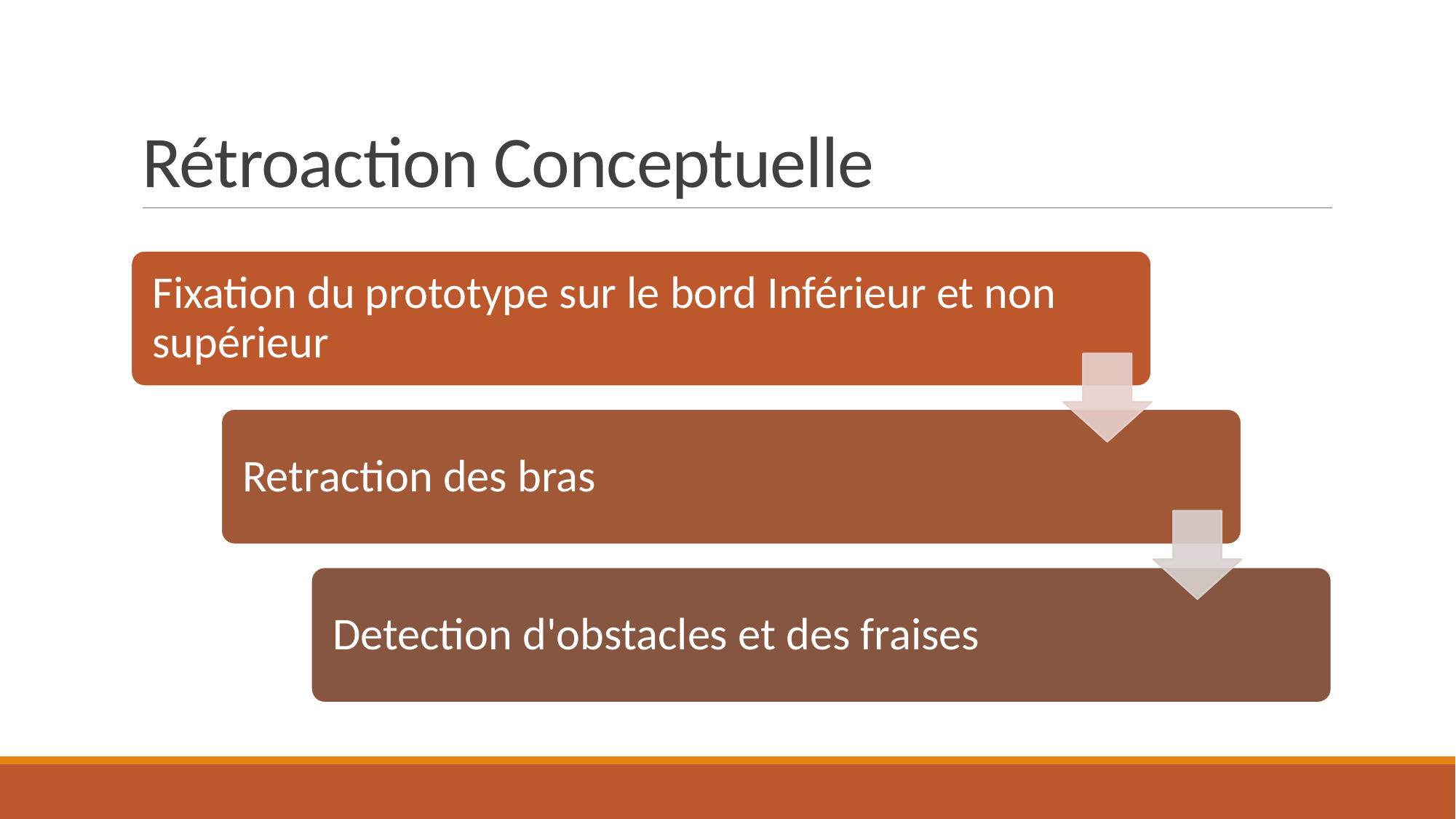

# Rétroaction Conceptuelle
Fixation du prototype sur le bord Inférieur et non supérieur
Retraction des bras
Detection d'obstacles et des fraises